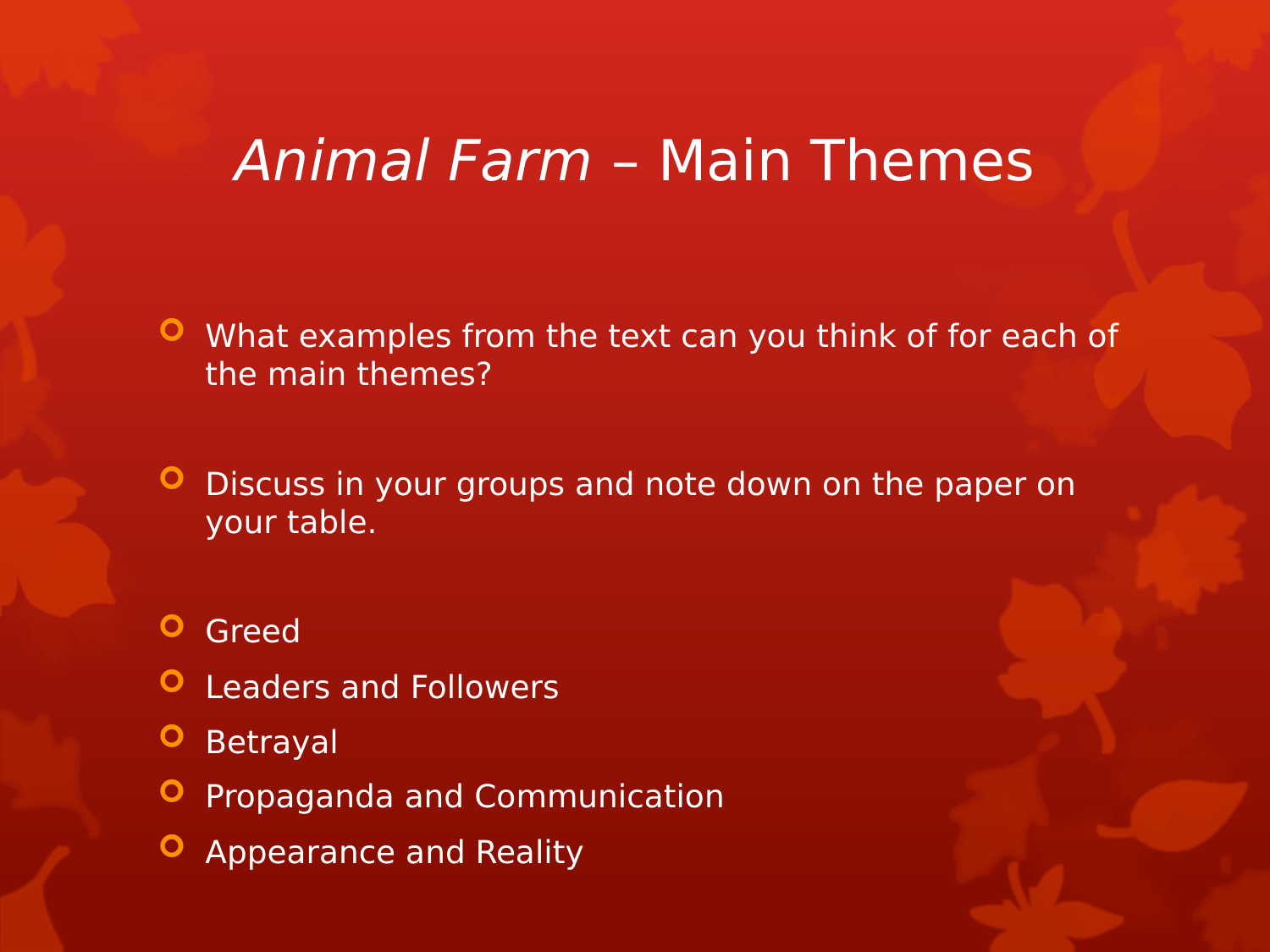

# Animal Farm – Main Themes
What examples from the text can you think of for each of the main themes?

Discuss in your groups and note down on the paper on your table.

Greed
Leaders and Followers
Betrayal
Propaganda and Communication
Appearance and Reality